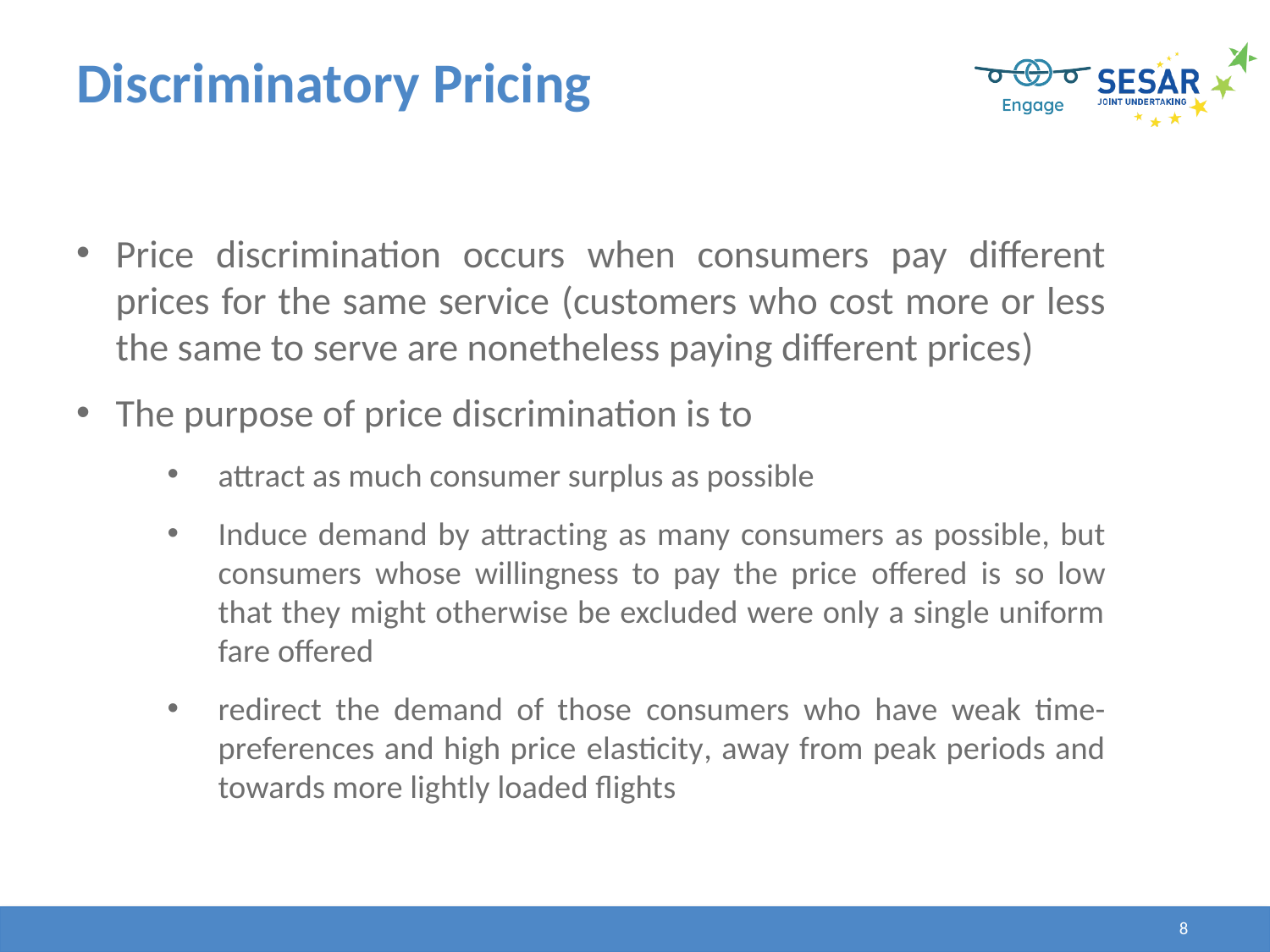

# Discriminatory Pricing
Price discrimination occurs when consumers pay different prices for the same service (customers who cost more or less the same to serve are nonetheless paying different prices)
The purpose of price discrimination is to
attract as much consumer surplus as possible
Induce demand by attracting as many consumers as possible, but consumers whose willingness to pay the price offered is so low that they might otherwise be excluded were only a single uniform fare offered
redirect the demand of those consumers who have weak time-preferences and high price elasticity, away from peak periods and towards more lightly loaded flights
8